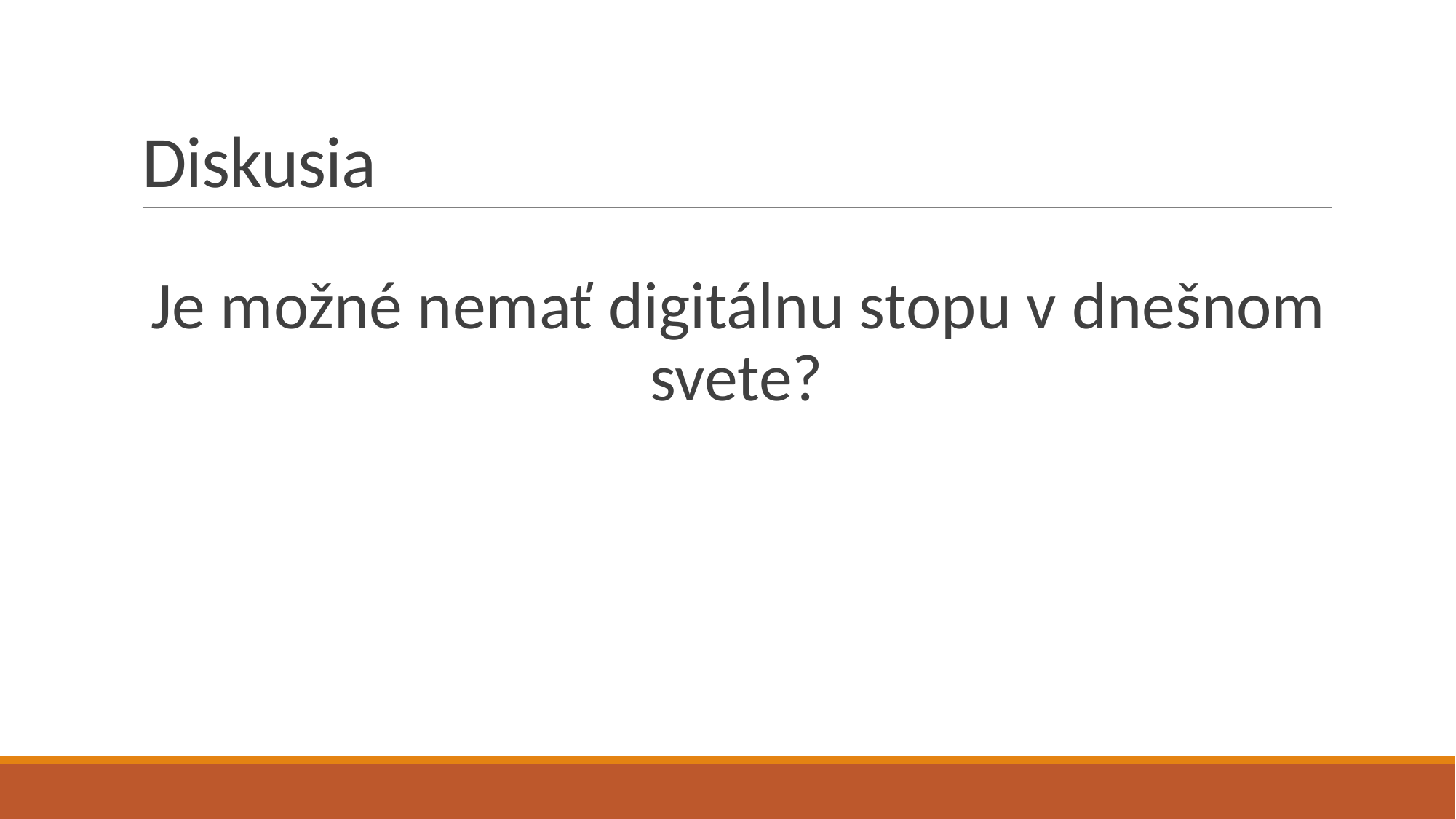

# Diskusia
Je možné nemať digitálnu stopu v dnešnom svete?